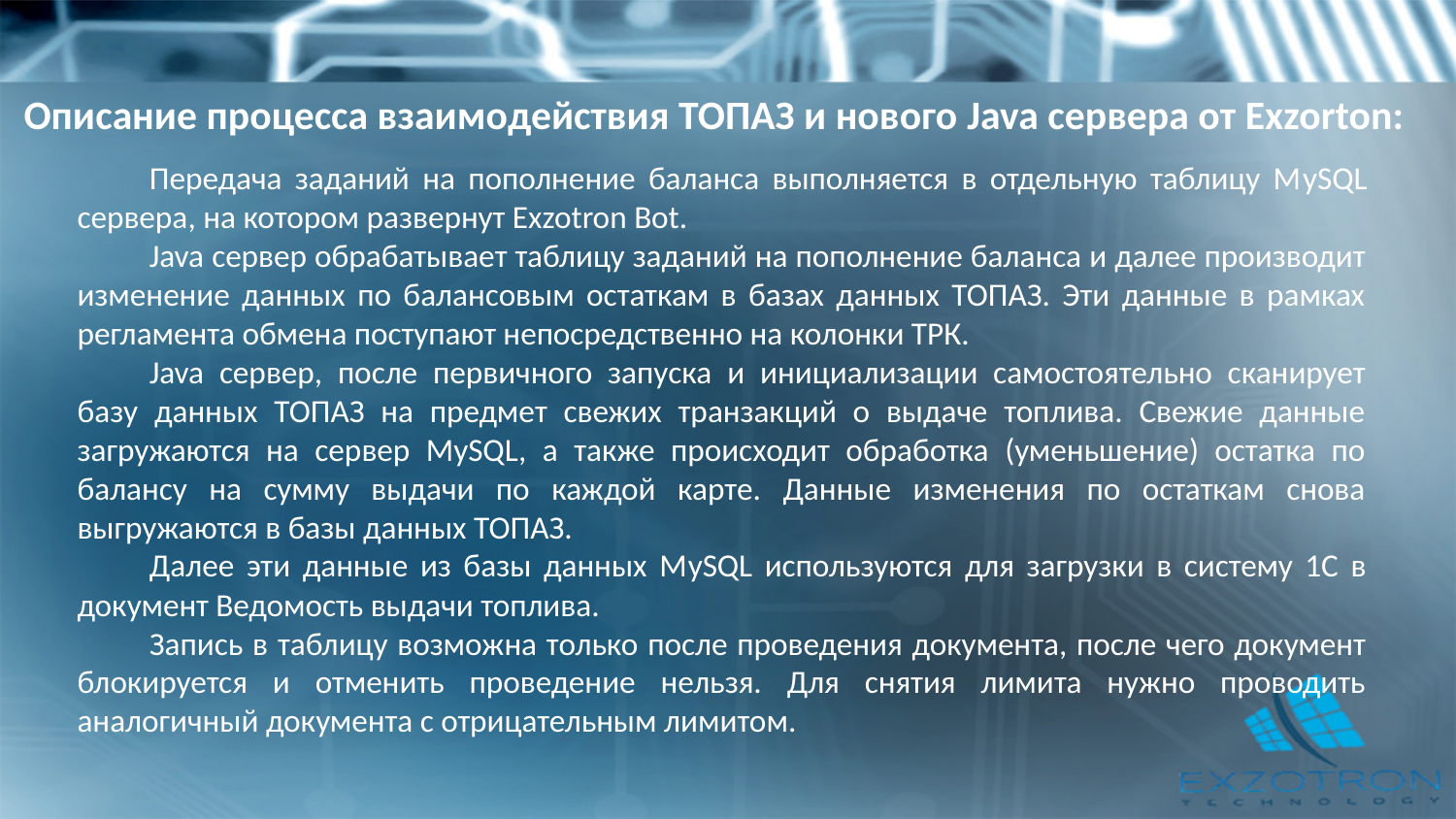

Описание процесса взаимодействия ТОПАЗ и нового Java сервера от Exzorton:
Передача заданий на пополнение баланса выполняется в отдельную таблицу MySQL сервера, на котором развернут Exzotron Bot.
Java сервер обрабатывает таблицу заданий на пополнение баланса и далее производит изменение данных по балансовым остаткам в базах данных ТОПАЗ. Эти данные в рамках регламента обмена поступают непосредственно на колонки ТРК.
Java сервер, после первичного запуска и инициализации самостоятельно сканирует базу данных ТОПАЗ на предмет свежих транзакций о выдаче топлива. Свежие данные загружаются на сервер MySQL, а также происходит обработка (уменьшение) остатка по балансу на сумму выдачи по каждой карте. Данные изменения по остаткам снова выгружаются в базы данных ТОПАЗ.
Далее эти данные из базы данных MySQL используются для загрузки в систему 1С в документ Ведомость выдачи топлива.
Запись в таблицу возможна только после проведения документа, после чего документ блокируется и отменить проведение нельзя. Для снятия лимита нужно проводить аналогичный документа с отрицательным лимитом.